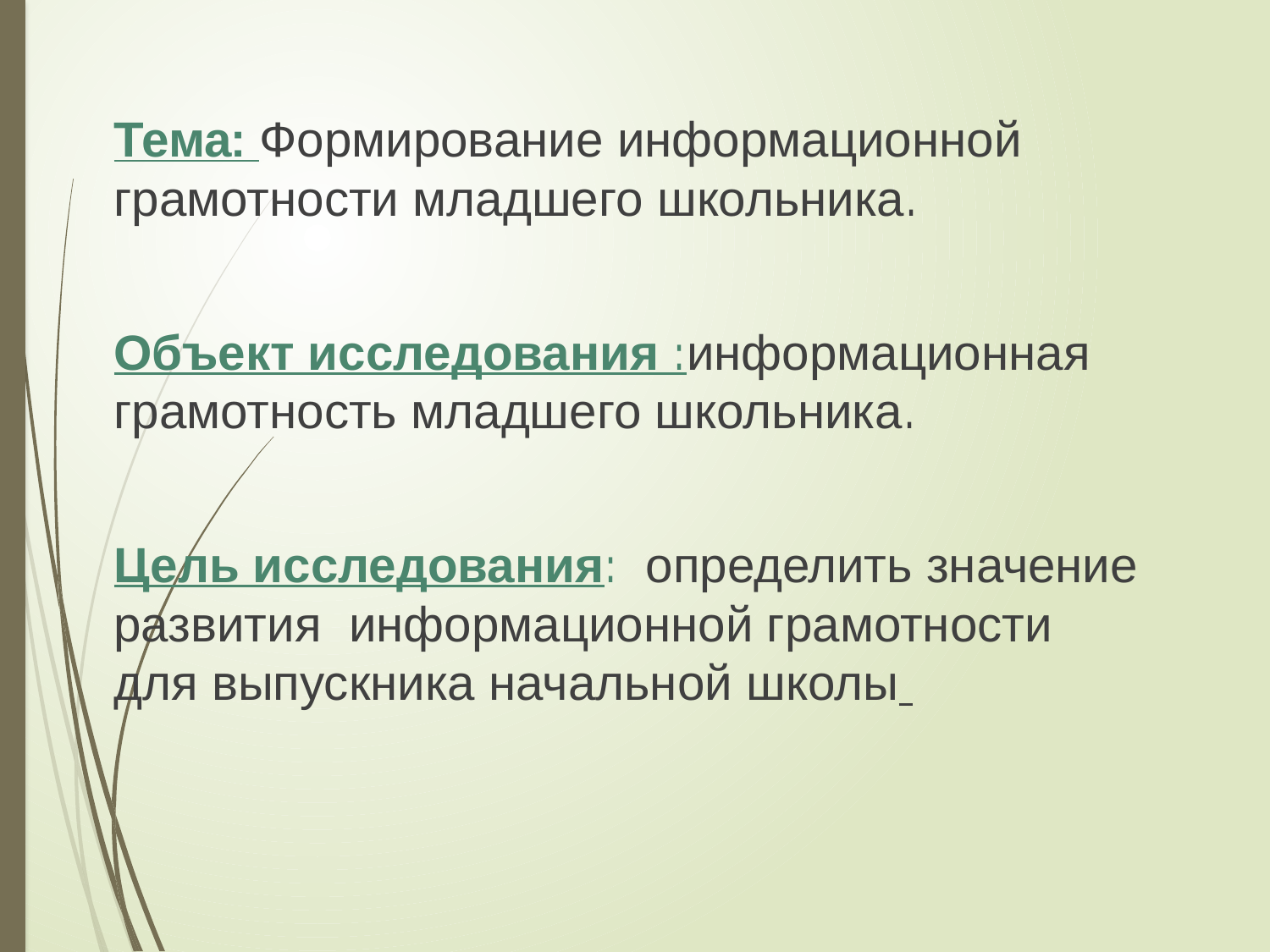

Тема: Формирование информационной грамотности младшего школьника.

Объект исследования :информационная грамотность младшего школьника.

Цель исследования:  определить значение развития  информационной грамотности  для выпускника начальной школы